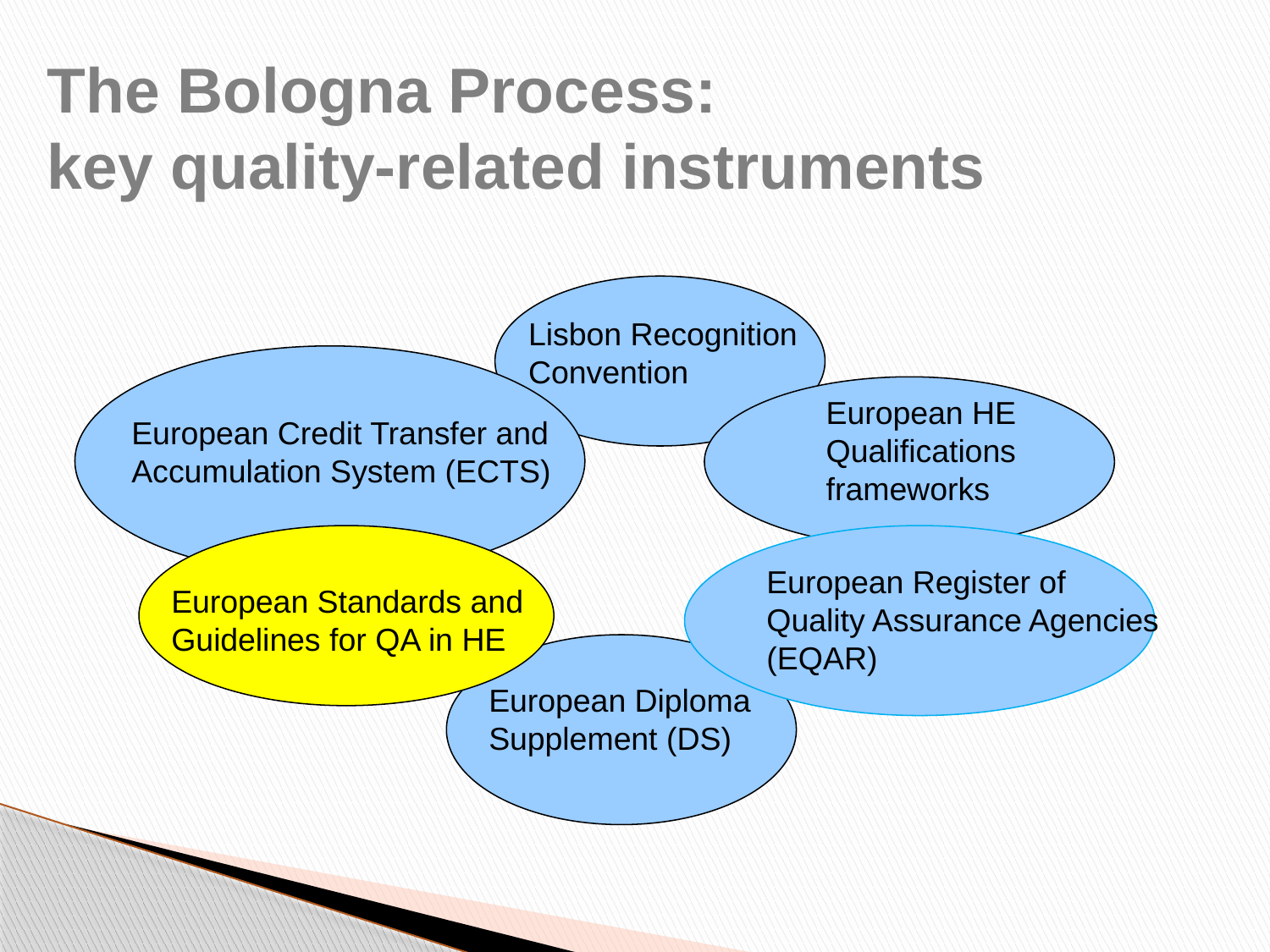

# The Bologna Process: key quality-related instruments

Lisbon Recognition Convention

European HE Qualifications frameworks
European Credit Transfer and Accumulation System (ECTS)

European Register of Quality Assurance Agencies (EQAR)

European Standards and Guidelines for QA in HE

European Diploma Supplement (DS)